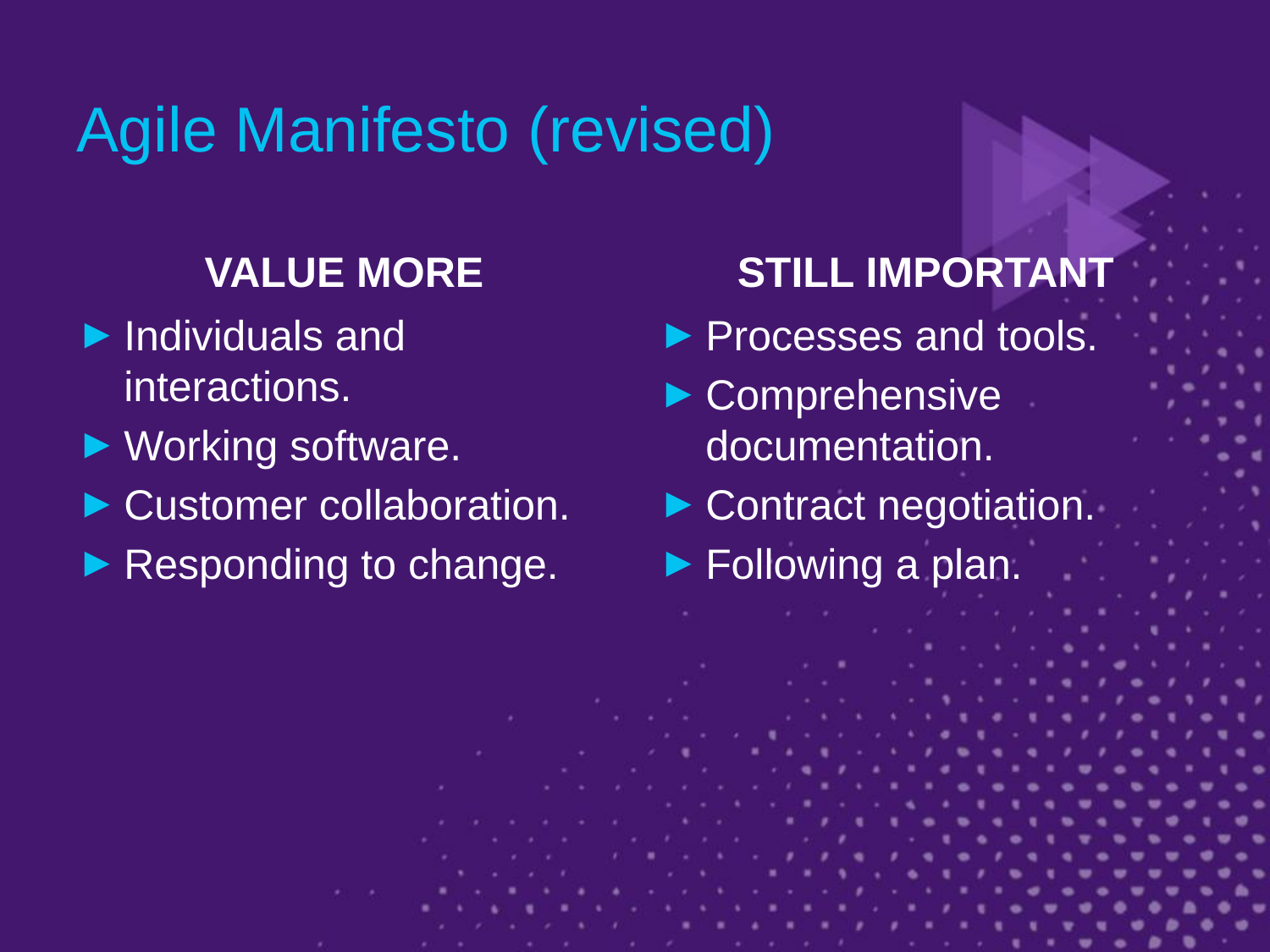

# Agile Manifesto (revised)
VALUE MORE
STILL IMPORTANT
Individuals and interactions.
Working software.
Customer collaboration.
Responding to change.
Processes and tools.
Comprehensive documentation.
Contract negotiation.
Following a plan.